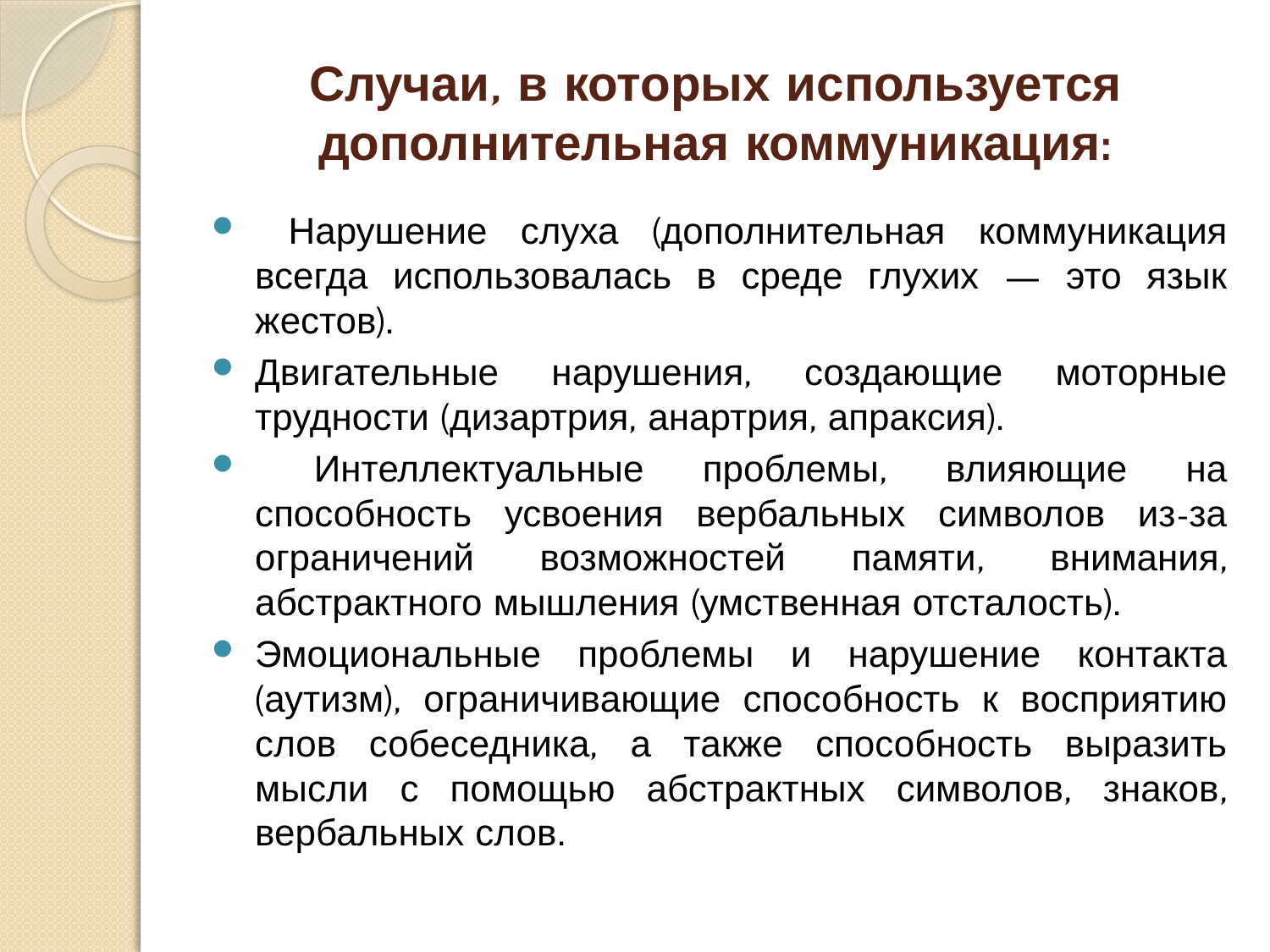

# Случаи, в которых используется дополнительная коммуникация:
 Нарушение слуха (дополнительная коммуникация всегда использовалась в среде глухих — это язык жестов).
Двигательные нарушения, создающие моторные трудности (дизартрия, анартрия, апраксия).
 Интеллектуальные проблемы, влияющие на способность усвоения вербальных символов из-за ограничений возможностей памяти, внимания, абстрактного мышления (умственная отсталость).
Эмоциональные проблемы и нарушение контакта (аутизм), ограничивающие способность к восприятию слов собеседника, а также способность выразить мысли с помощью абстрактных символов, знаков, вербальных слов.